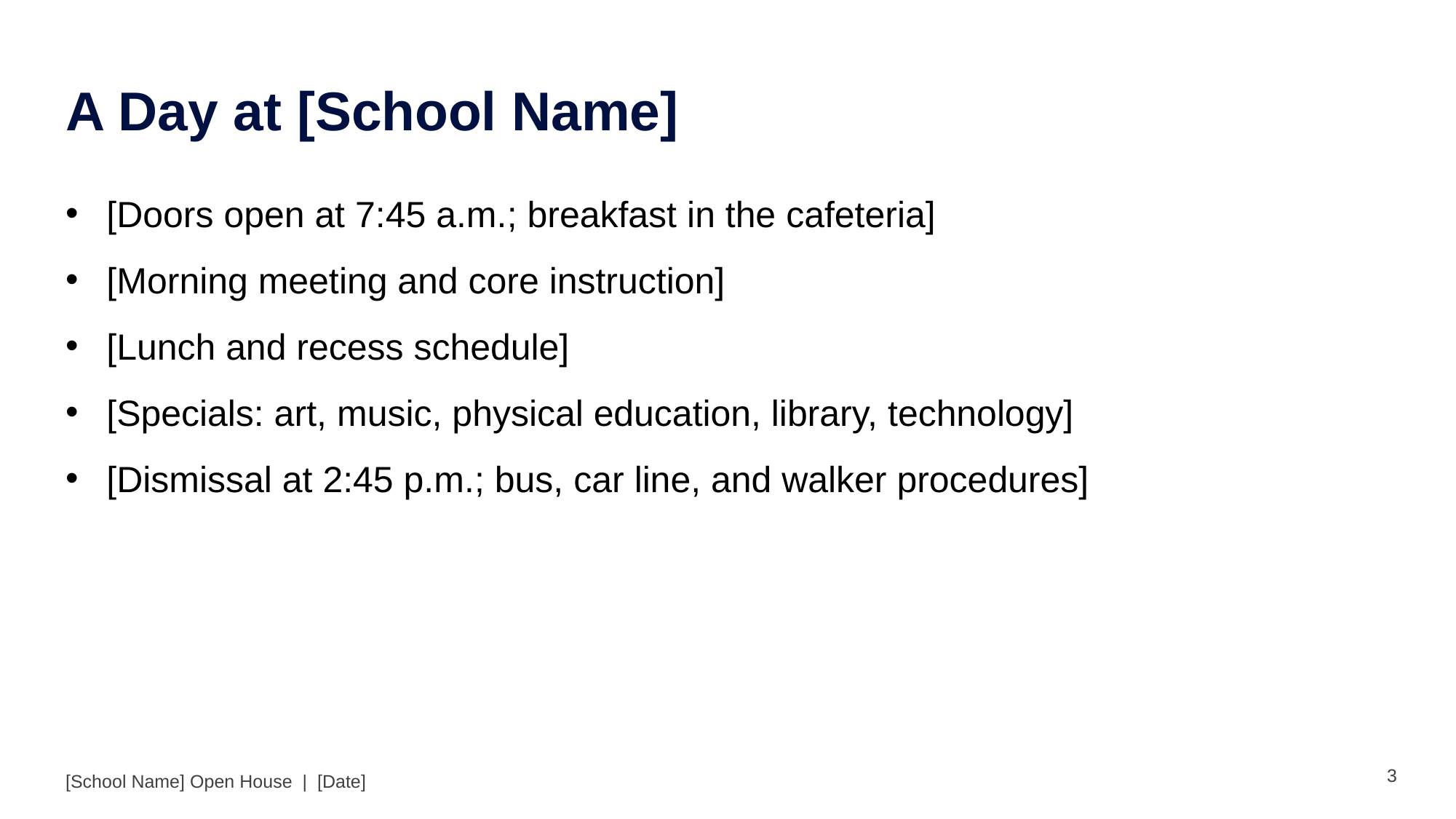

A Day at [School Name]
[Doors open at 7:45 a.m.; breakfast in the cafeteria]
[Morning meeting and core instruction]
[Lunch and recess schedule]
[Specials: art, music, physical education, library, technology]
[Dismissal at 2:45 p.m.; bus, car line, and walker procedures]
3